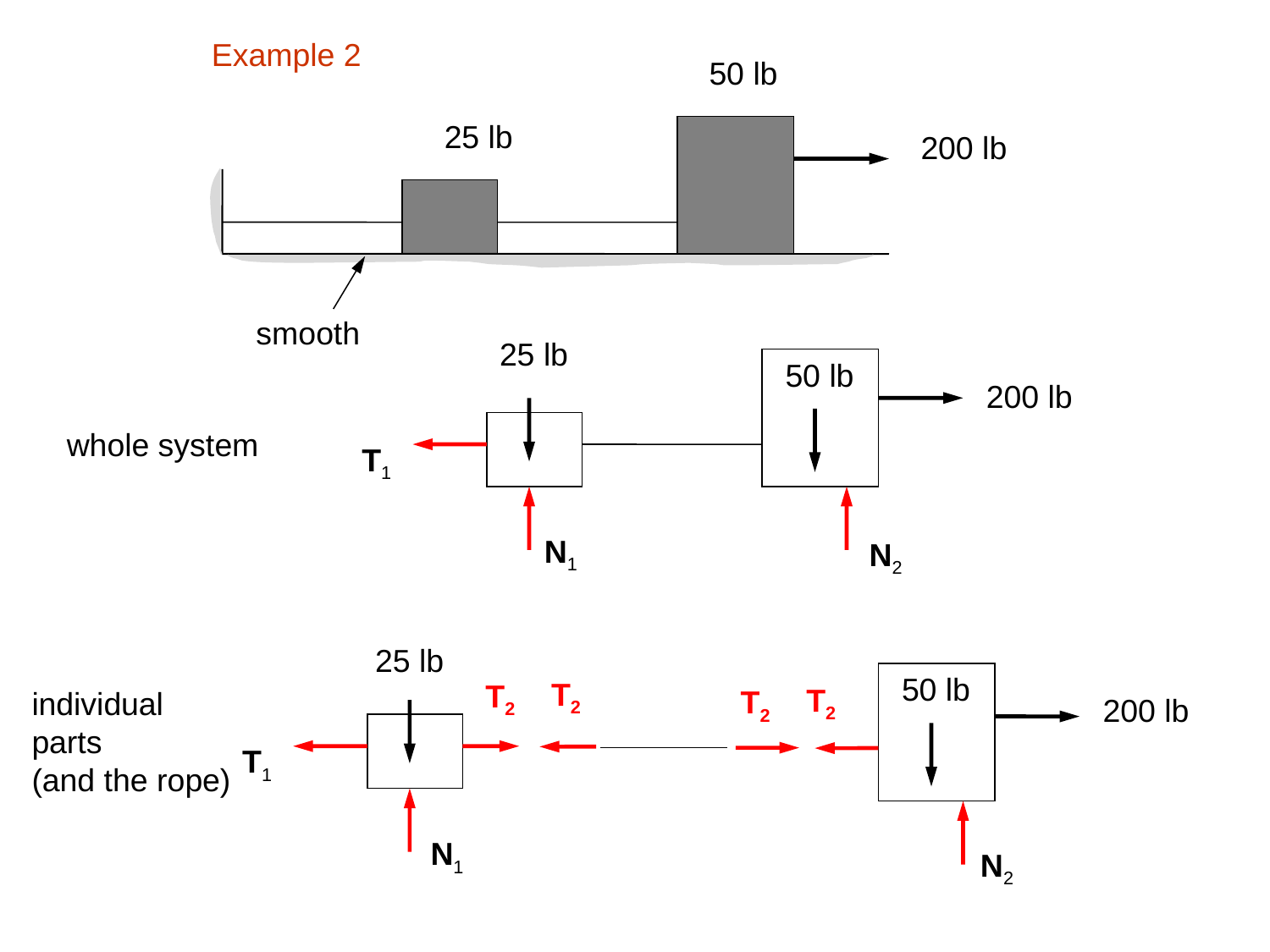

Example 2
50 lb
25 lb

200 lb

smooth
25 lb

50 lb
200 lb

whole system
T1

N1
N2
25 lb

50 lb
T2
T2
T2
T2
individual
parts
(and the rope)
200 lb

T1

N1
N2